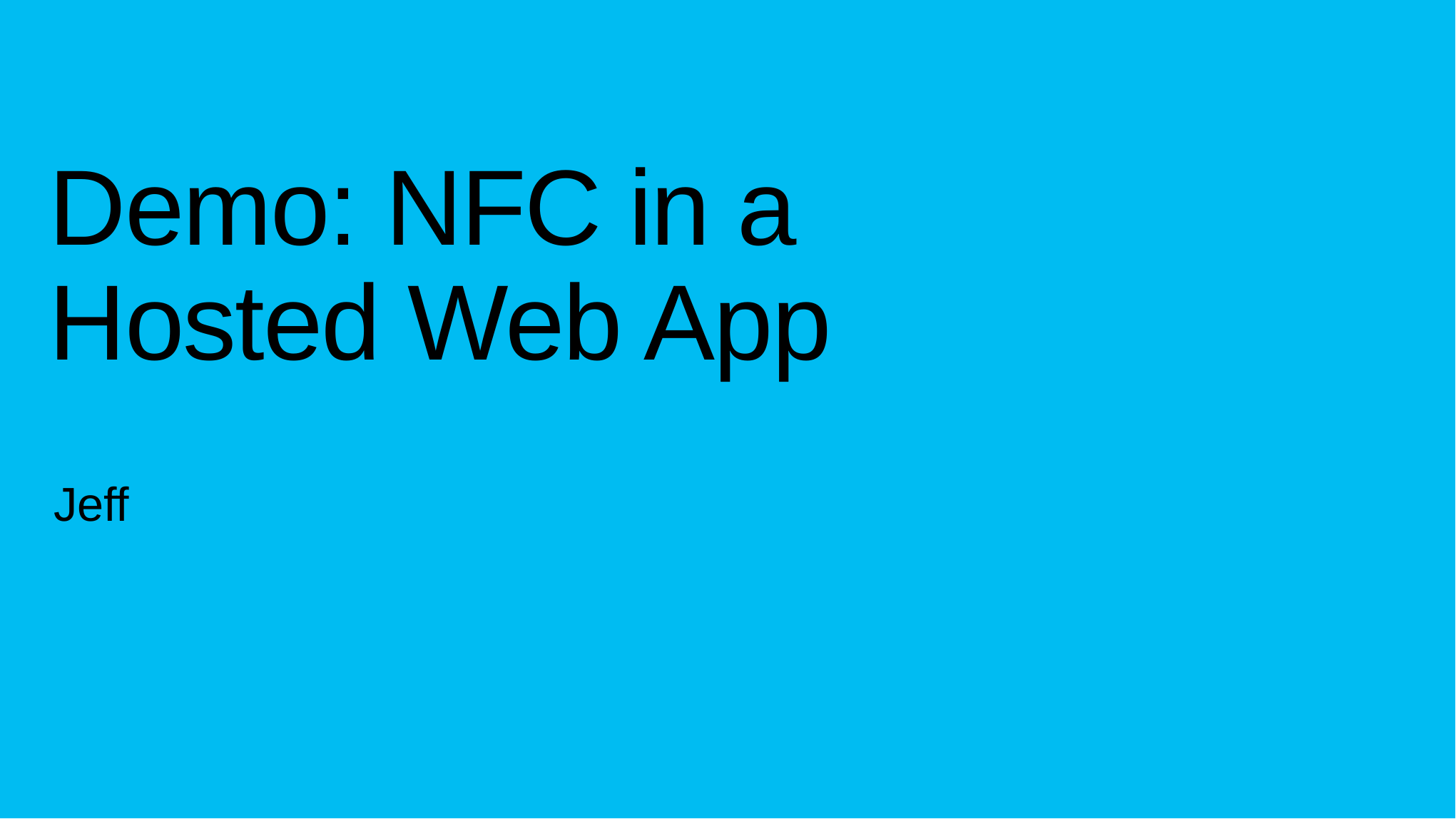

# Demo: NFC in a Hosted Web App
Jeff